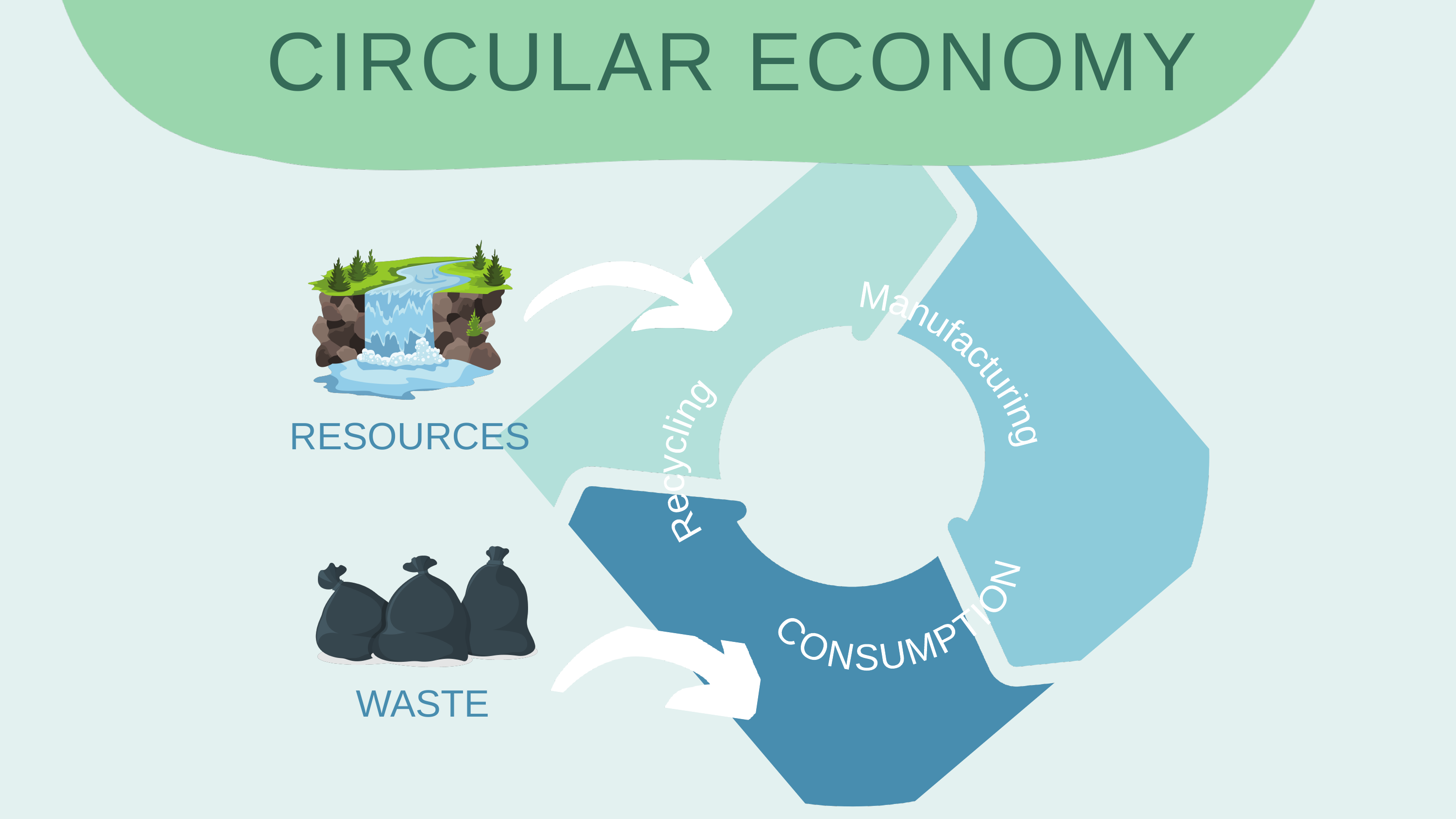

CIRCULAR ECONOMY

Manufacturing
Recycling
CONSUMPTION

RESOURCES

WASTE